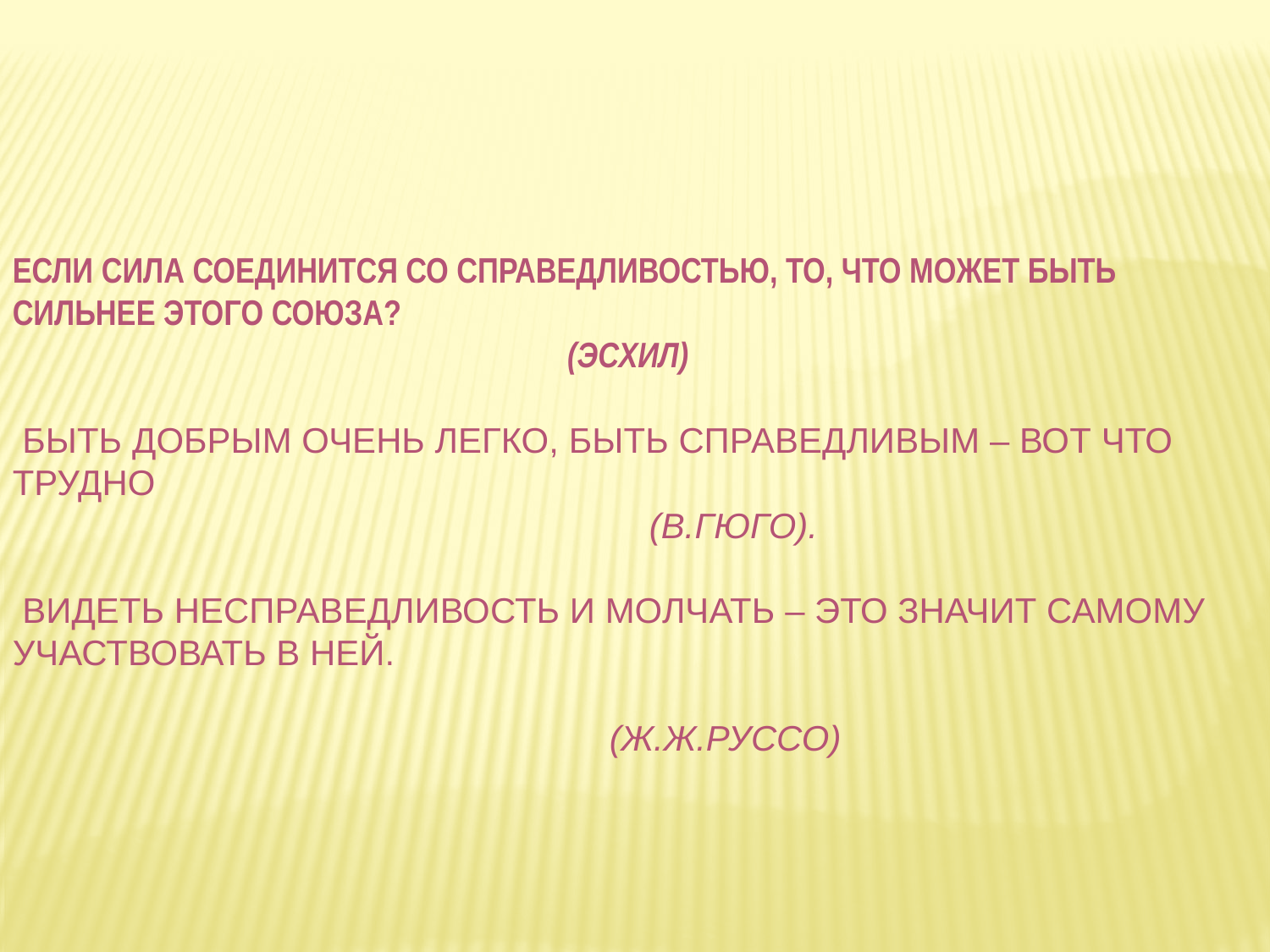

Если сила соединится со справедливостью, то, что может быть сильнее этого союза?
                                                                     (Эсхил)
 Быть добрым очень легко, быть справедливым – вот что трудно
                                                                (В.Гюго).
 
 Видеть несправедливость и молчать – это значит самому участвовать в ней.
                                                            (Ж.Ж.Руссо)